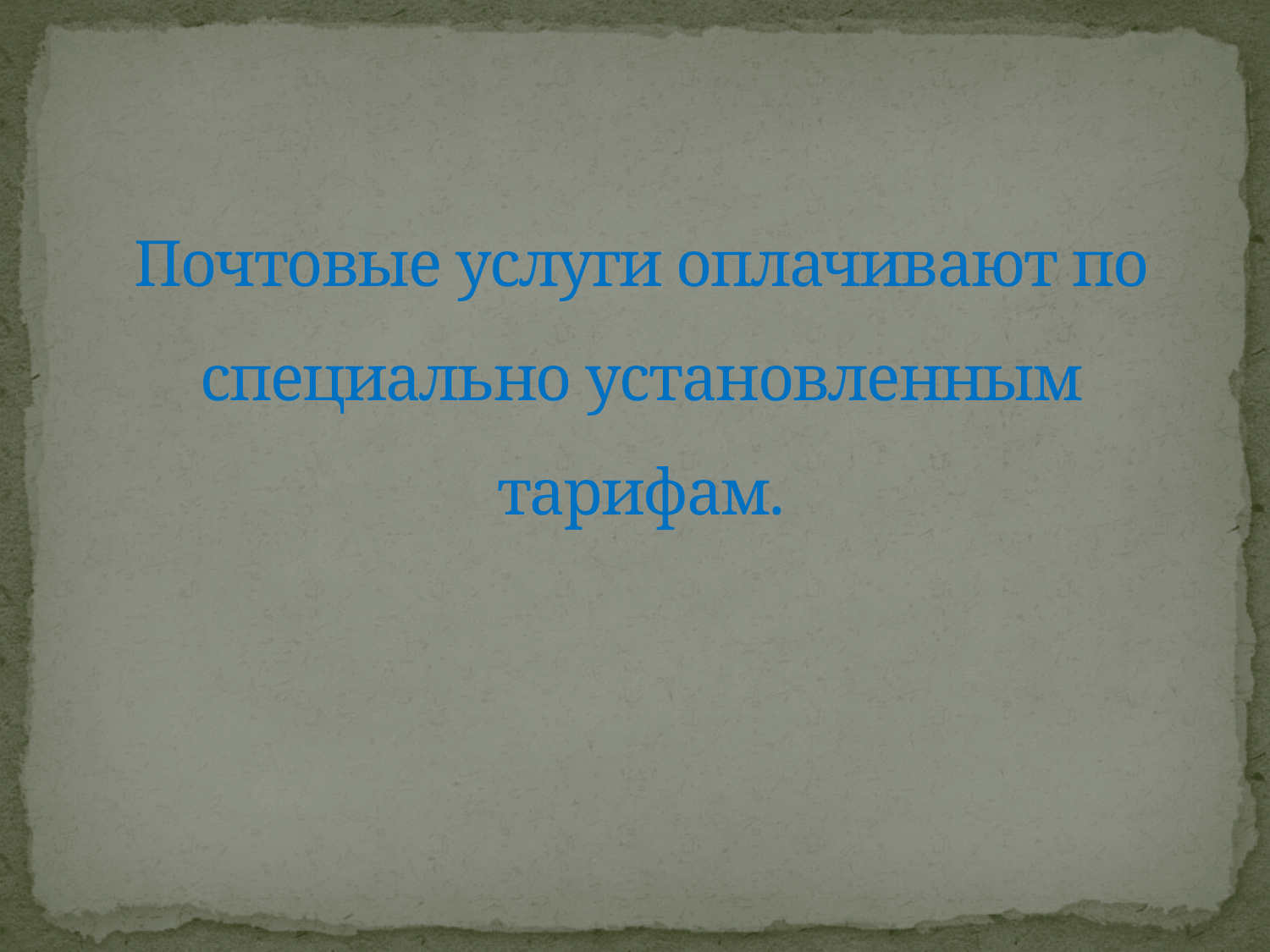

# Почтовые услуги оплачивают по специально установленным тарифам.